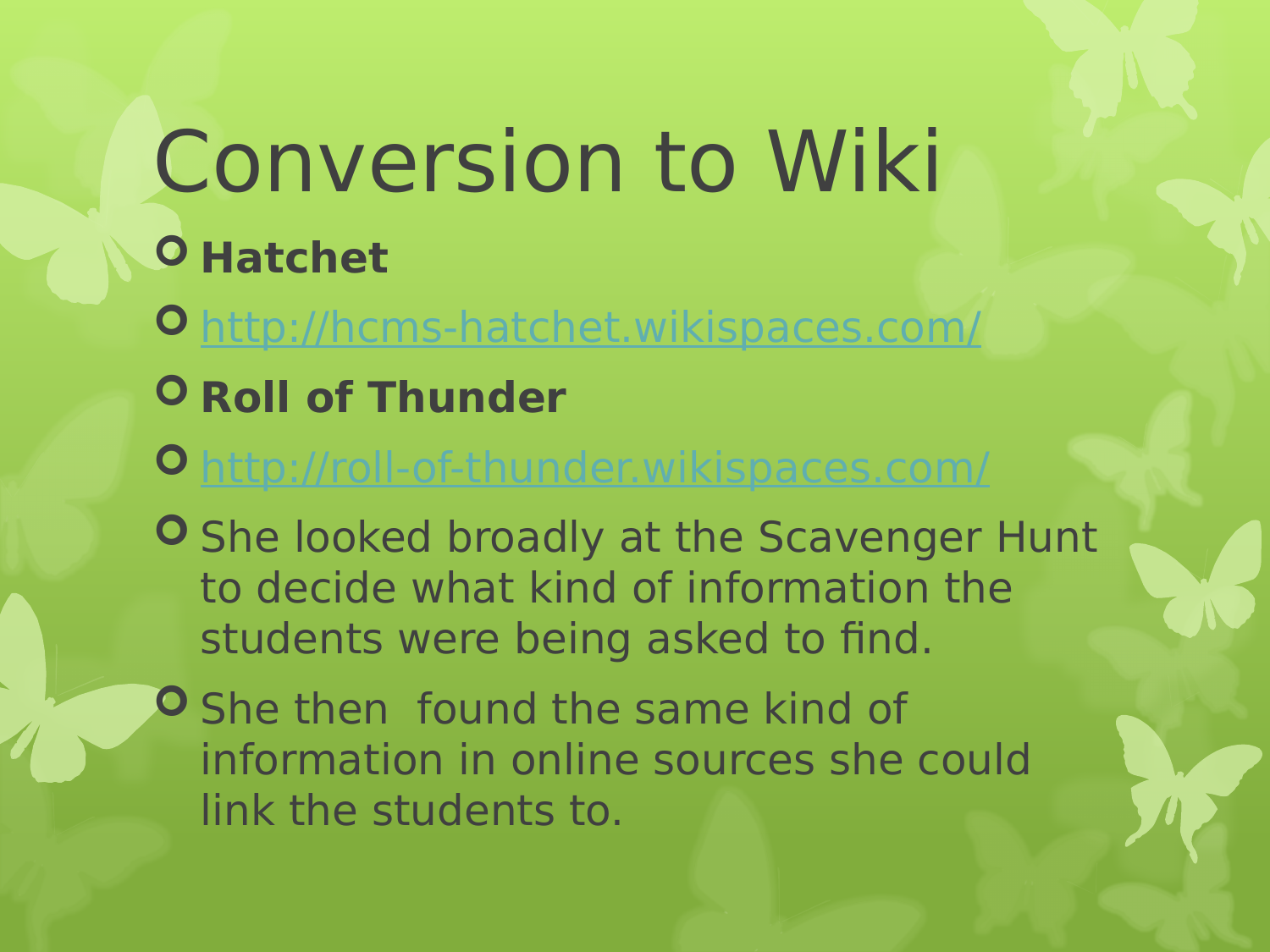

# Conversion to Wiki
Hatchet
http://hcms-hatchet.wikispaces.com/
Roll of Thunder
http://roll-of-thunder.wikispaces.com/
She looked broadly at the Scavenger Hunt to decide what kind of information the students were being asked to find.
She then  found the same kind of information in online sources she could link the students to.